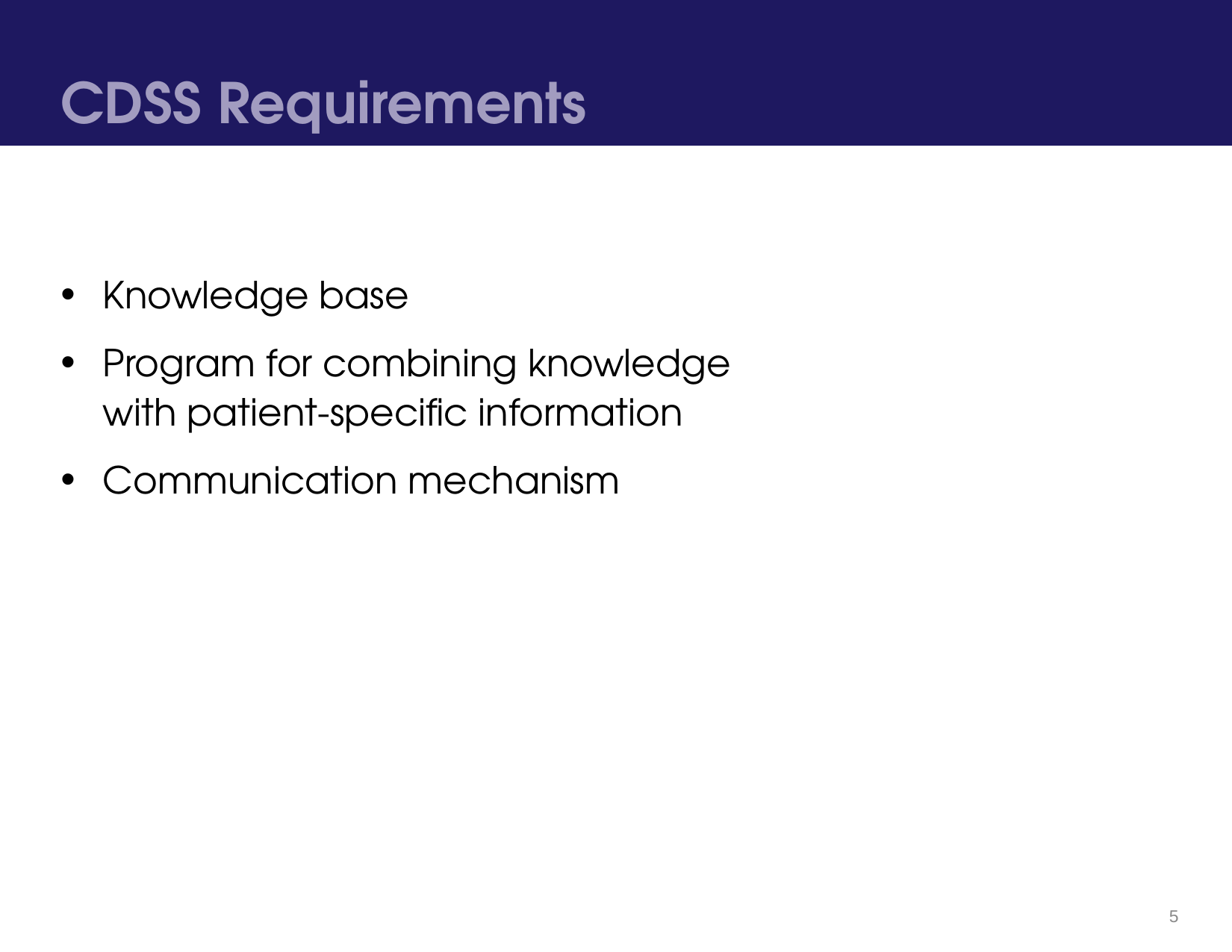

# CDSS Requirements
Knowledge base
Program for combining knowledge
with patient-specific information
Communication mechanism